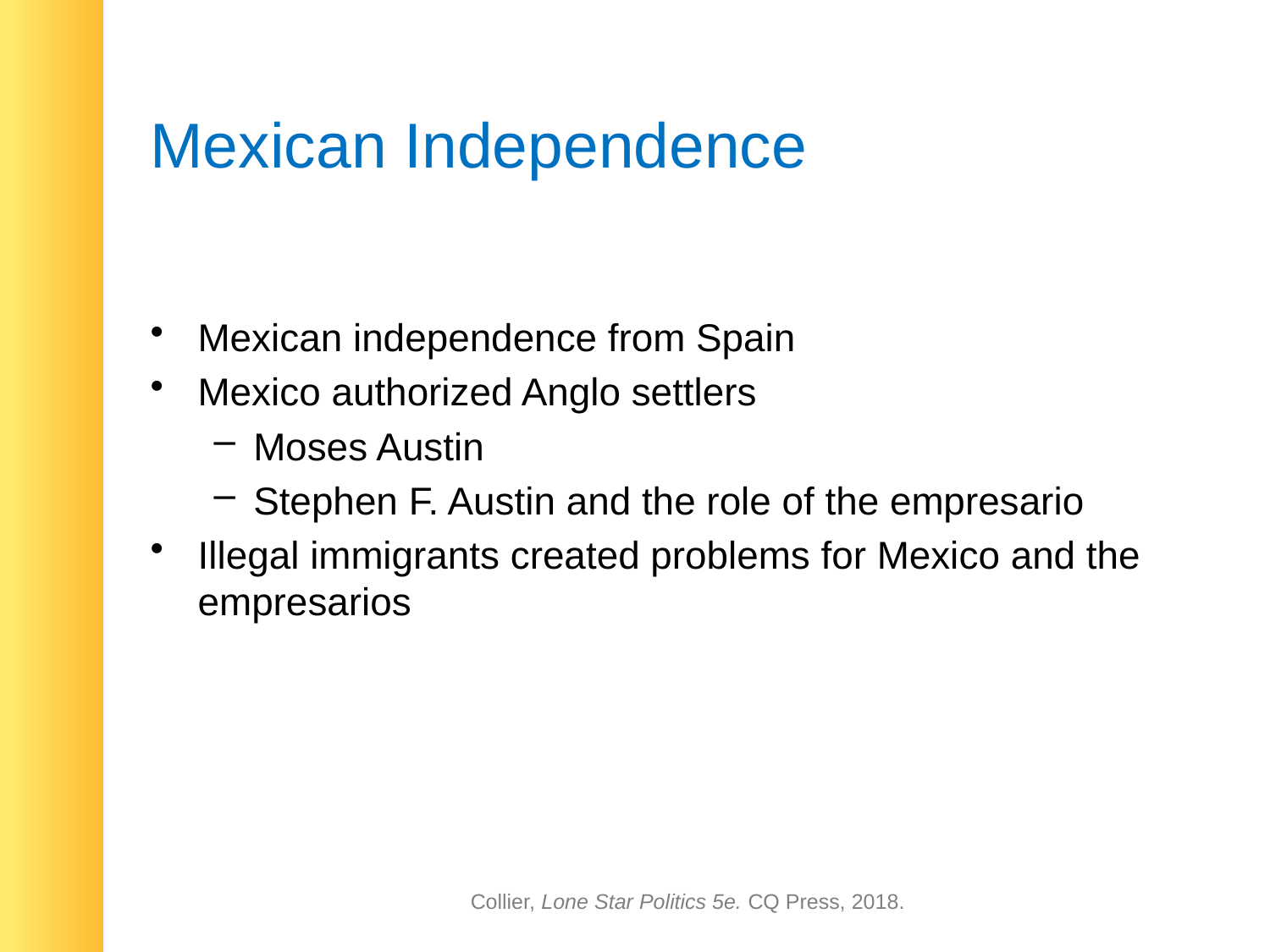

# Mexican Independence
Mexican independence from Spain
Mexico authorized Anglo settlers
Moses Austin
Stephen F. Austin and the role of the empresario
Illegal immigrants created problems for Mexico and the empresarios
Collier, Lone Star Politics 5e. CQ Press, 2018.